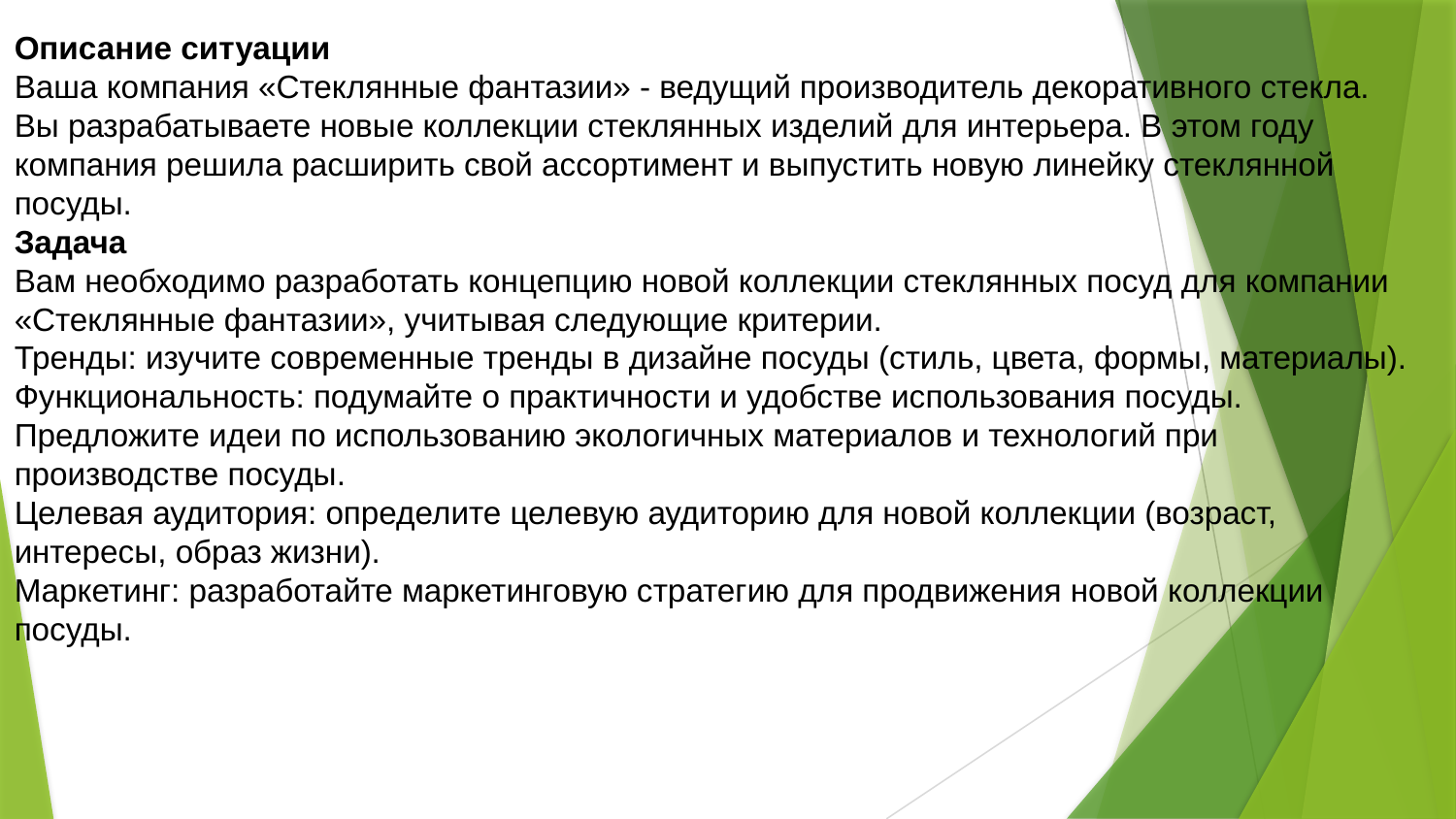

Описание ситуации
Ваша компания «Стеклянные фантазии» - ведущий производитель декоративного стекла.
Вы разрабатываете новые коллекции стеклянных изделий для интерьера. В этом году компания решила расширить свой ассортимент и выпустить новую линейку стеклянной посуды.
Задача
Вам необходимо разработать концепцию новой коллекции стеклянных посуд для компании «Стеклянные фантазии», учитывая следующие критерии.
Тренды: изучите современные тренды в дизайне посуды (стиль, цвета, формы, материалы).
Функциональность: подумайте о практичности и удобстве использования посуды.
Предложите идеи по использованию экологичных материалов и технологий при производстве посуды.
Целевая аудитория: определите целевую аудиторию для новой коллекции (возраст, интересы, образ жизни).
Маркетинг: разработайте маркетинговую стратегию для продвижения новой коллекции посуды.